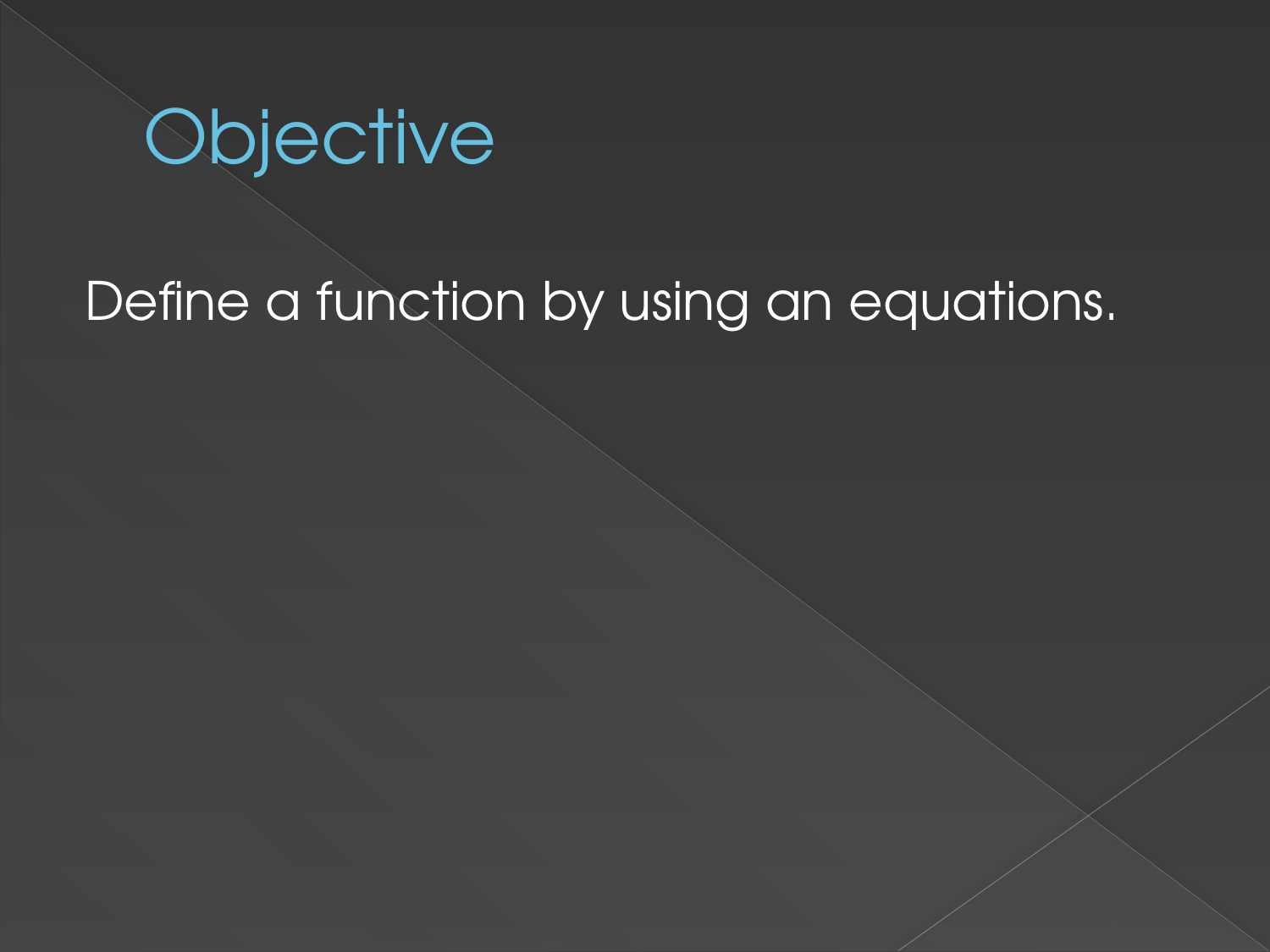

# Objective
Define a function by using an equations.